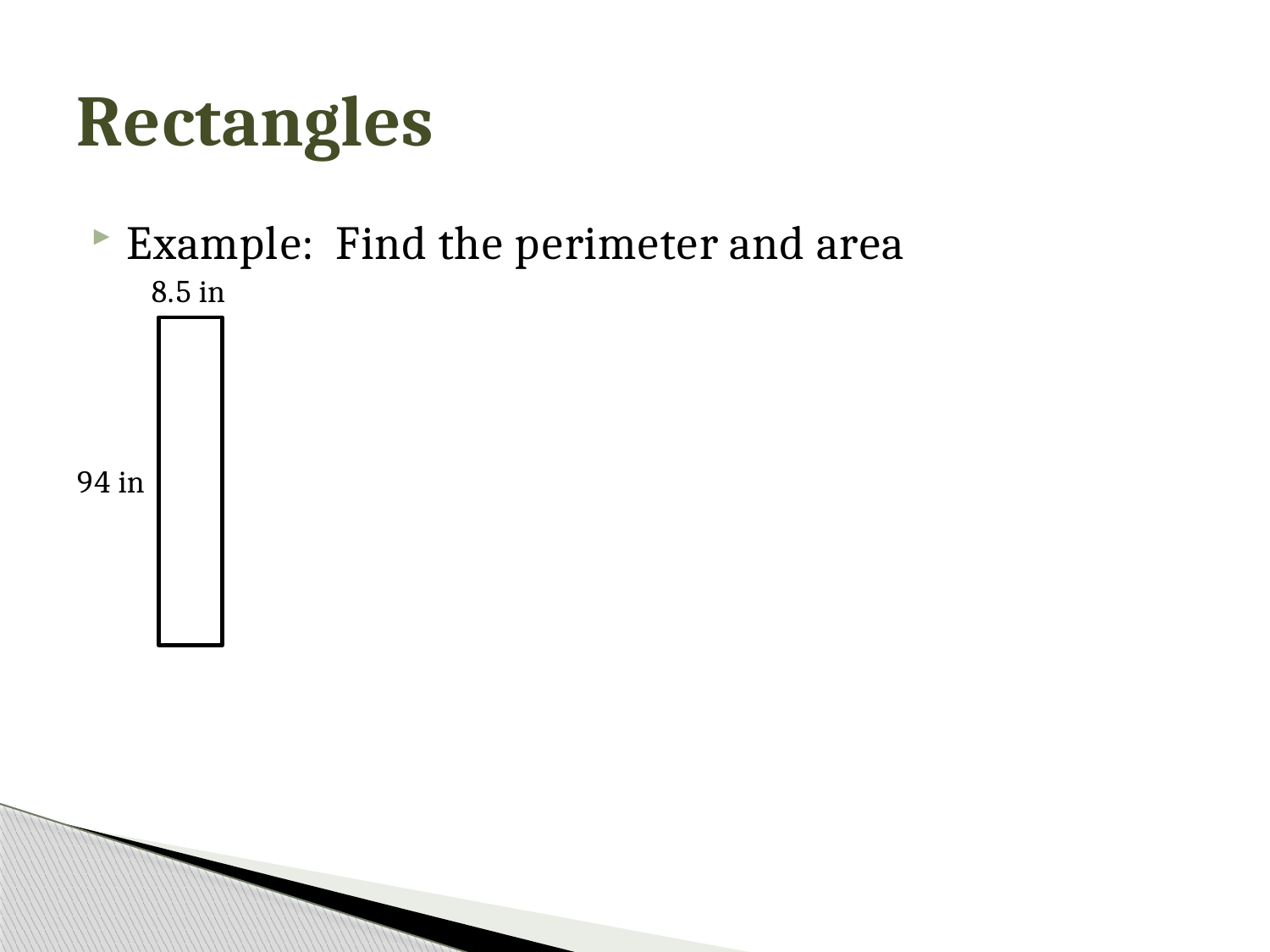

# Rectangles
Example:  Find the perimeter and area

8.5 in

94 in